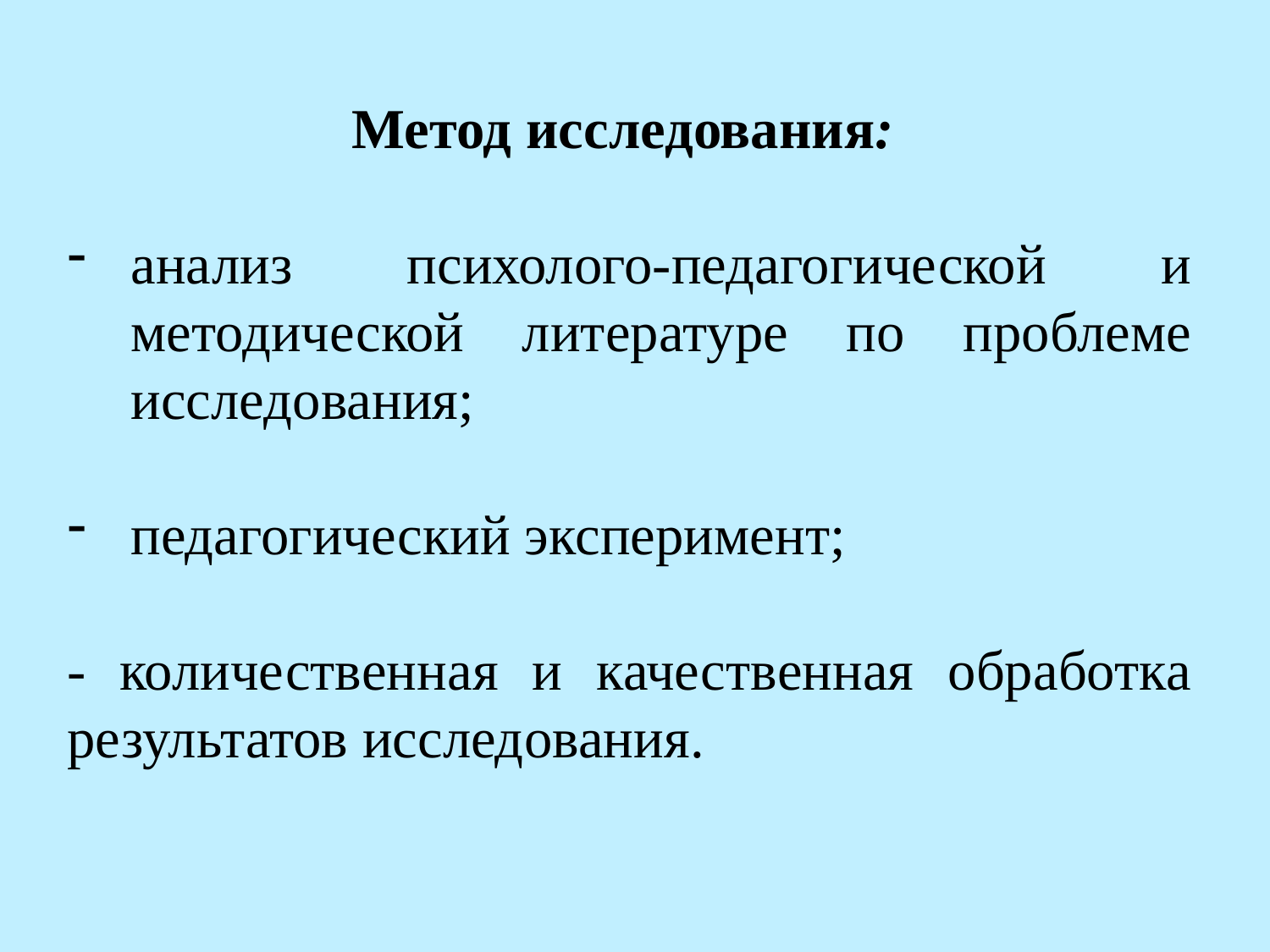

Метод исследования:

анализ психолого-педагогической и методической литературе по проблеме исследования;

педагогический эксперимент;

- количественная и качественная обработка результатов исследования.